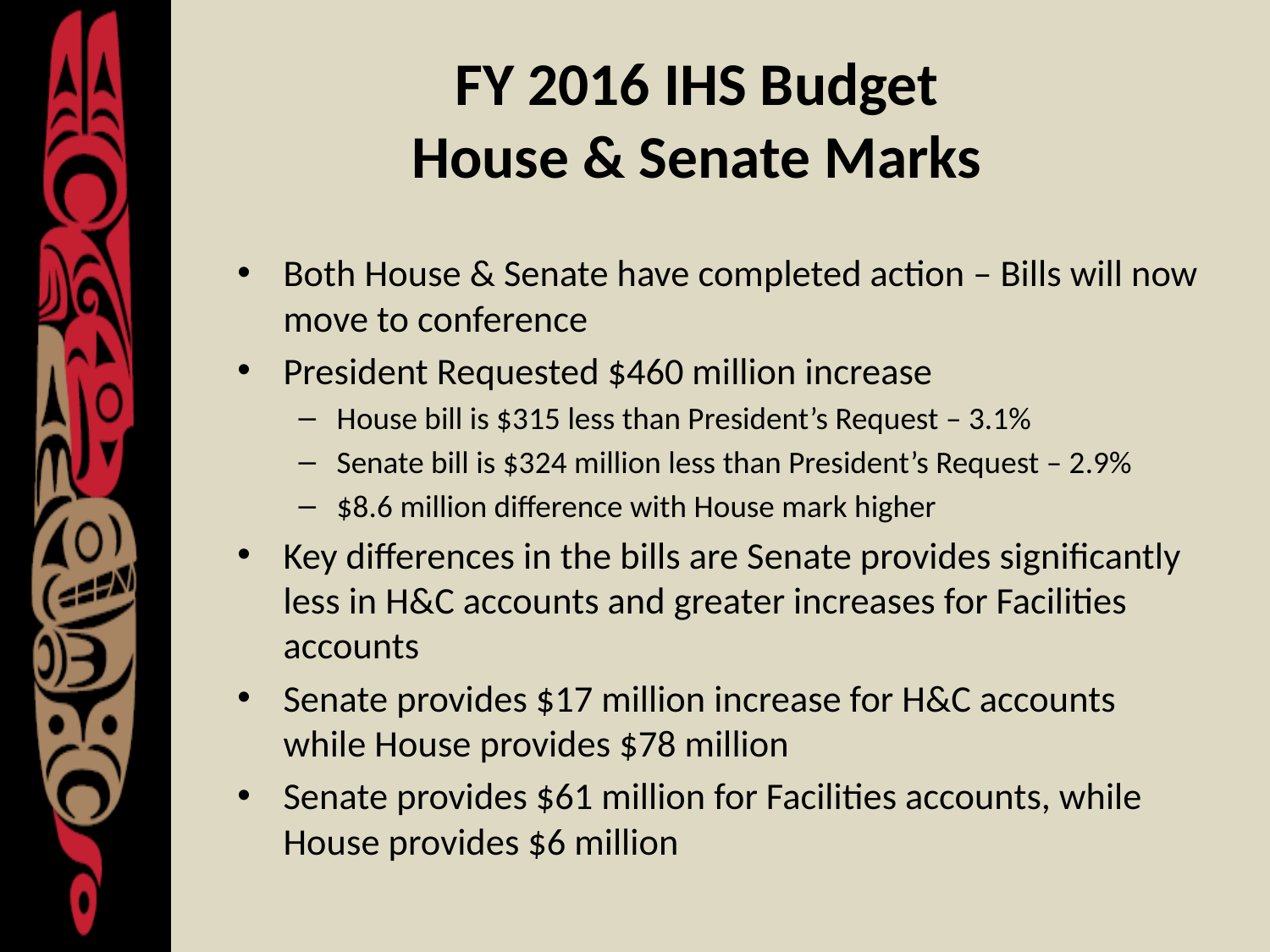

# FY 2016 IHS Budget House & Senate Marks
Both House & Senate have completed action – Bills will now move to conference
President Requested $460 million increase
House bill is $315 less than President’s Request – 3.1%
Senate bill is $324 million less than President’s Request – 2.9%
$8.6 million difference with House mark higher
Key differences in the bills are Senate provides significantly less in H&C accounts and greater increases for Facilities accounts
Senate provides $17 million increase for H&C accounts while House provides $78 million
Senate provides $61 million for Facilities accounts, while House provides $6 million